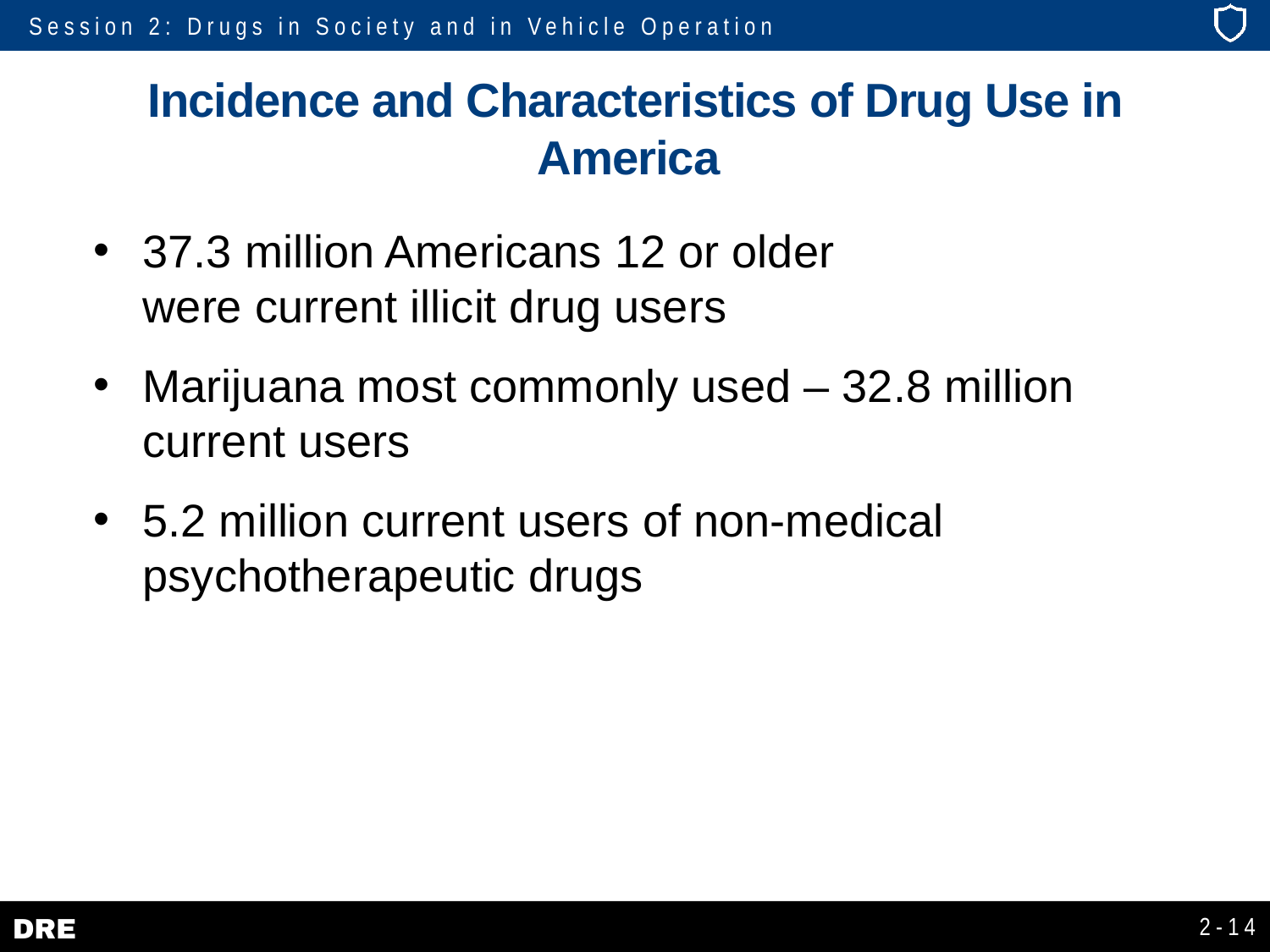

# Incidence and Characteristics of Drug Use in America
37.3 million Americans 12 or older
were current illicit drug users
Marijuana most commonly used – 32.8 million current users
5.2 million current users of non-medical psychotherapeutic drugs
2-14